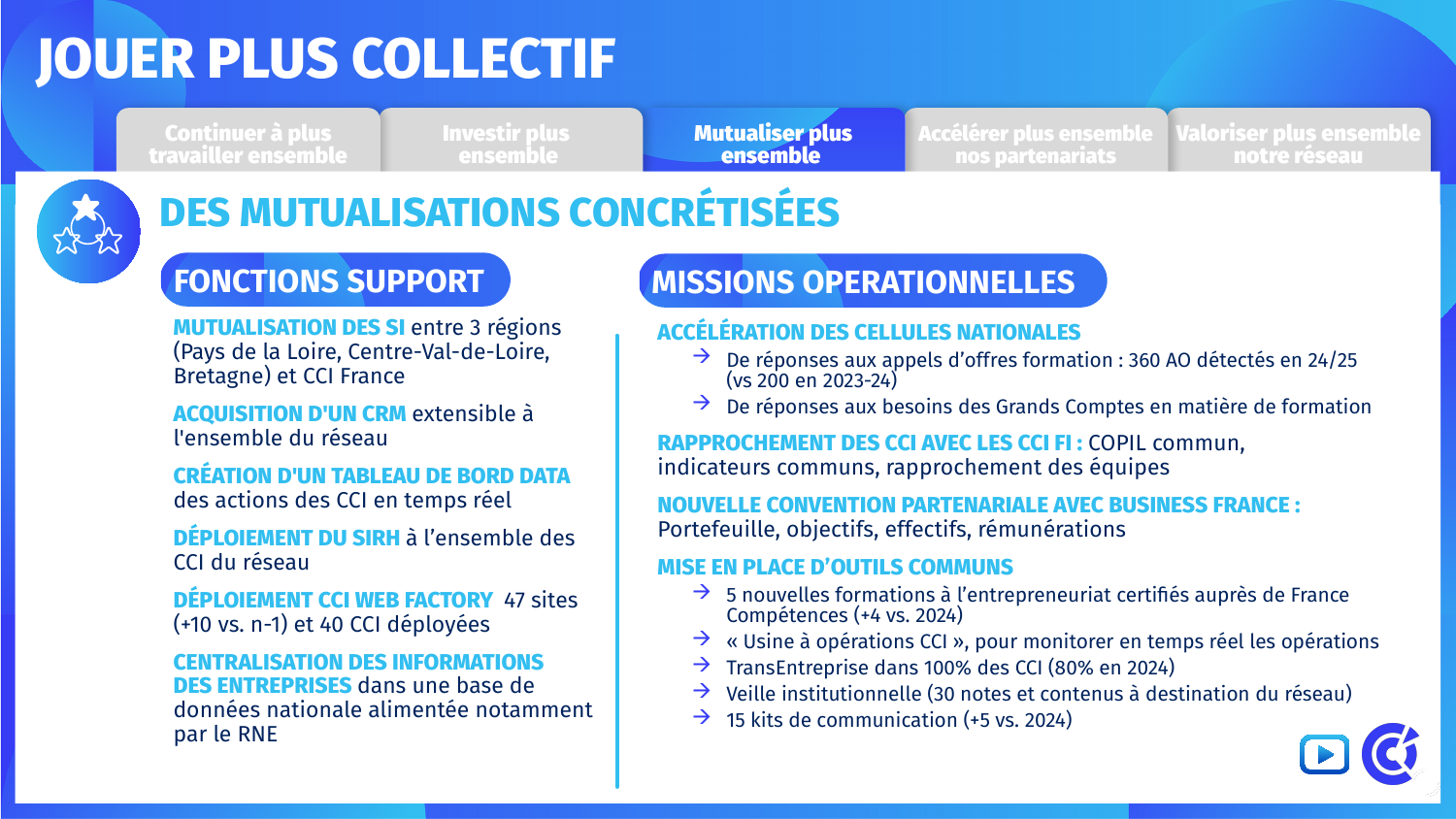

# Jouer plus collectif
Continuer à plus travailler ensemble
Investir plus
ensemble
Mutualiser plus ensemble
Accélérer plus ensemble nos partenariats
Valoriser plus ensemble notre réseau

Des mutualisations concrétisées

FONCTIONS SUPPORT
MISSIONS OPERATIONNELLES
Mutualisation des SI entre 3 régions (Pays de la Loire, Centre-Val-de-Loire, Bretagne) et CCI France
Acquisition d'un CRM extensible à l'ensemble du réseau
Création d'un tableau de bord DATA des actions des CCI en temps réel
Déploiement du SIRH à l’ensemble des CCI du réseau
Déploiement CCI WEB FACTORY  47 sites (+10 vs. n-1) et 40 CCI déployées
Centralisation des informations
des entreprises dans une base de données nationale alimentée notamment par le RNE

Accélération des cellules nationales
De réponses aux appels d’offres formation : 360 AO détectés en 24/25
(vs 200 en 2023-24)
De réponses aux besoins des Grands Comptes en matière de formation
Rapprochement des CCI avec les CCI FI : COPIL commun,
indicateurs communs, rapprochement des équipes
Nouvelle convention partenariale avec Business France : Portefeuille, objectifs, effectifs, rémunérations
Mise en place d’outils communs
5 nouvelles formations à l’entrepreneuriat certifiés auprès de France Compétences (+4 vs. 2024)
« Usine à opérations CCI », pour monitorer en temps réel les opérations
TransEntreprise dans 100% des CCI (80% en 2024)
Veille institutionnelle (30 notes et contenus à destination du réseau)
15 kits de communication (+5 vs. 2024)